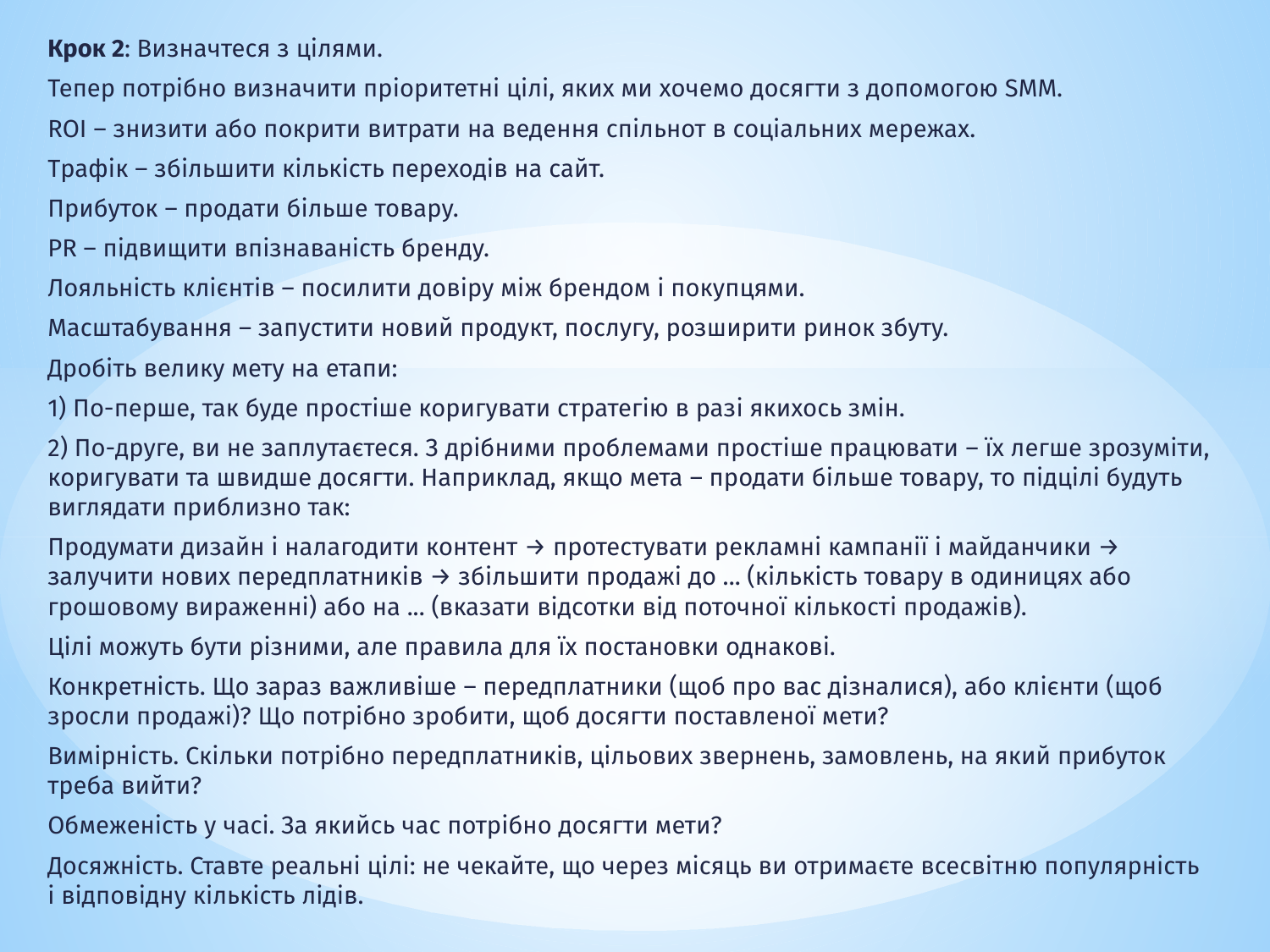

Крок 2: Визначтеся з цілями.
Тепер потрібно визначити пріоритетні цілі, яких ми хочемо досягти з допомогою SMM.
ROI – знизити або покрити витрати на ведення спільнот в соціальних мережах.
Трафік – збільшити кількість переходів на сайт.
Прибуток – продати більше товару.
PR – підвищити впізнаваність бренду.
Лояльність клієнтів – посилити довіру між брендом і покупцями.
Масштабування – запустити новий продукт, послугу, розширити ринок збуту.
Дробіть велику мету на етапи:
1) По-перше, так буде простіше коригувати стратегію в разі якихось змін.
2) По-друге, ви не заплутаєтеся. З дрібними проблемами простіше працювати – їх легше зрозуміти, коригувати та швидше досягти. Наприклад, якщо мета – продати більше товару, то підцілі будуть виглядати приблизно так:
Продумати дизайн і налагодити контент → протестувати рекламні кампанії і майданчики → залучити нових передплатників → збільшити продажі до ... (кількість товару в одиницях або грошовому вираженні) або на ... (вказати відсотки від поточної кількості продажів).
Цілі можуть бути різними, але правила для їх постановки однакові.
Конкретність. Що зараз важливіше – передплатники (щоб про вас дізналися), або клієнти (щоб зросли продажі)? Що потрібно зробити, щоб досягти поставленої мети?
Вимірність. Скільки потрібно передплатників, цільових звернень, замовлень, на який прибуток треба вийти?
Обмеженість у часі. За якийсь час потрібно досягти мети?
Досяжність. Ставте реальні цілі: не чекайте, що через місяць ви отримаєте всесвітню популярність і відповідну кількість лідів.